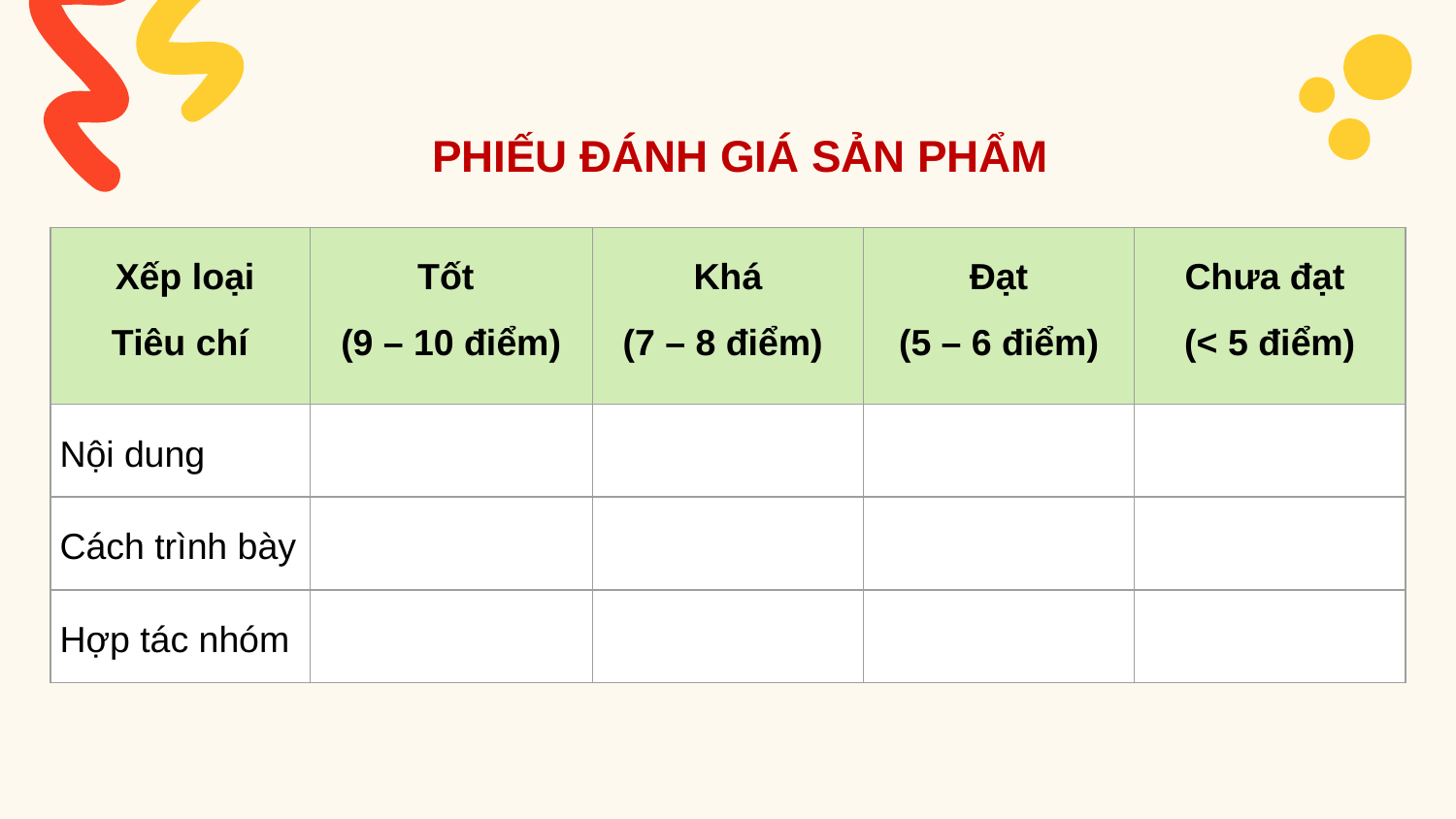

PHIẾU ĐÁNH GIÁ SẢN PHẨM
| Xếp loại Tiêu chí | Tốt (9 – 10 điểm) | Khá (7 – 8 điểm) | Đạt (5 – 6 điểm) | Chưa đạt (< 5 điểm) |
| --- | --- | --- | --- | --- |
| Nội dung |  |  |  |  |
| Cách trình bày |  |  |  |  |
| Hợp tác nhóm |  |  |  |  |